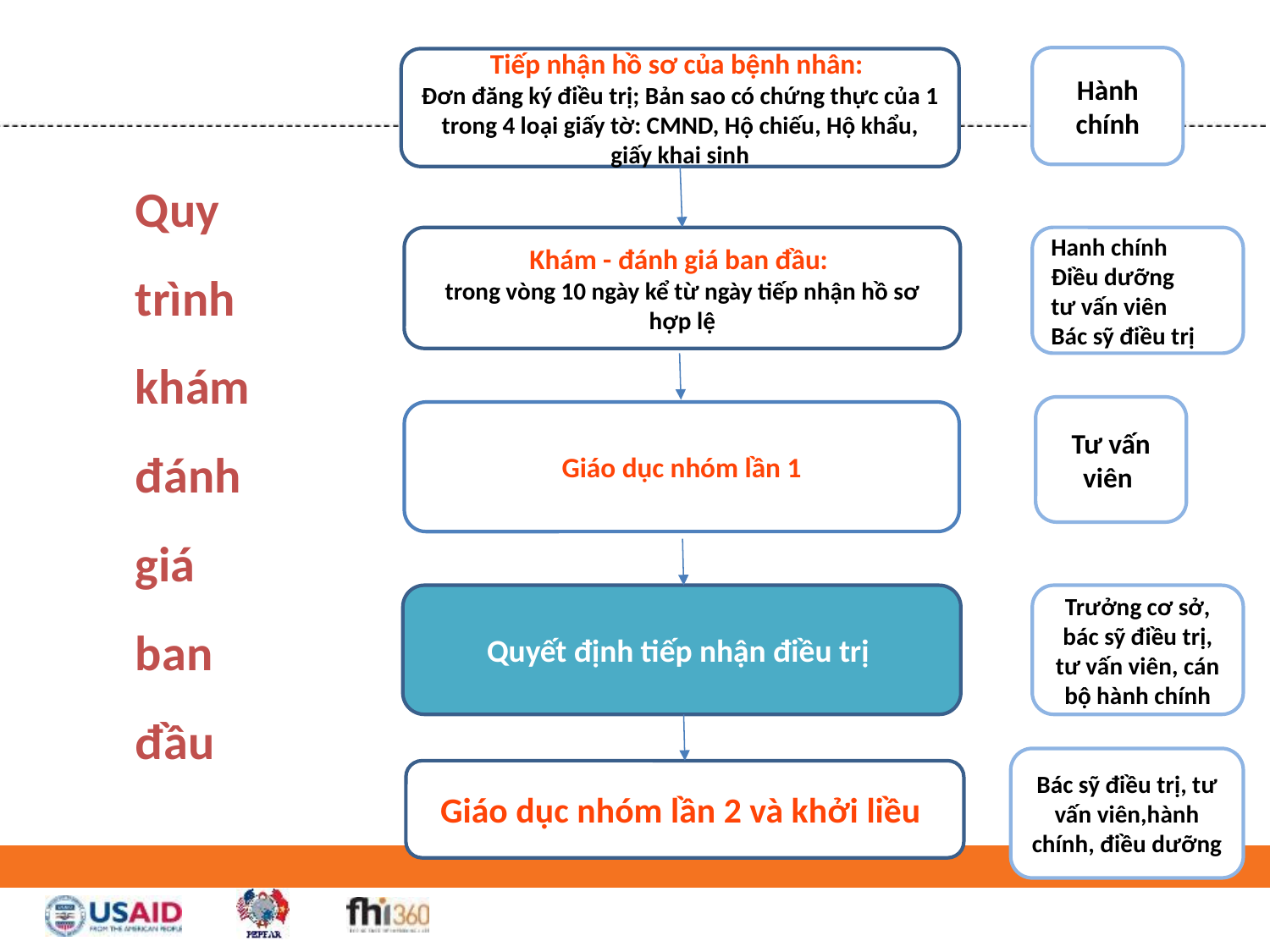

Hành chính
Tiếp nhận hồ sơ của bệnh nhân:
Đơn đăng ký điều trị; Bản sao có chứng thực của 1 trong 4 loại giấy tờ: CMND, Hộ chiếu, Hộ khẩu, giấy khai sinh
Quy trình khám đánh giá ban đầu
Hanh chính
Điều dưỡng
tư vấn viên
Bác sỹ điều trị
Khám - đánh giá ban đầu:
trong vòng 10 ngày kể từ ngày tiếp nhận hồ sơ hợp lệ
Tư vấn viên
Giáo dục nhóm lần 1
Trưởng cơ sở, bác sỹ điều trị, tư vấn viên, cán bộ hành chính
Quyết định tiếp nhận điều trị
Bác sỹ điều trị, tư vấn viên,hành chính, điều dưỡng
Giáo dục nhóm lần 2 và khởi liều